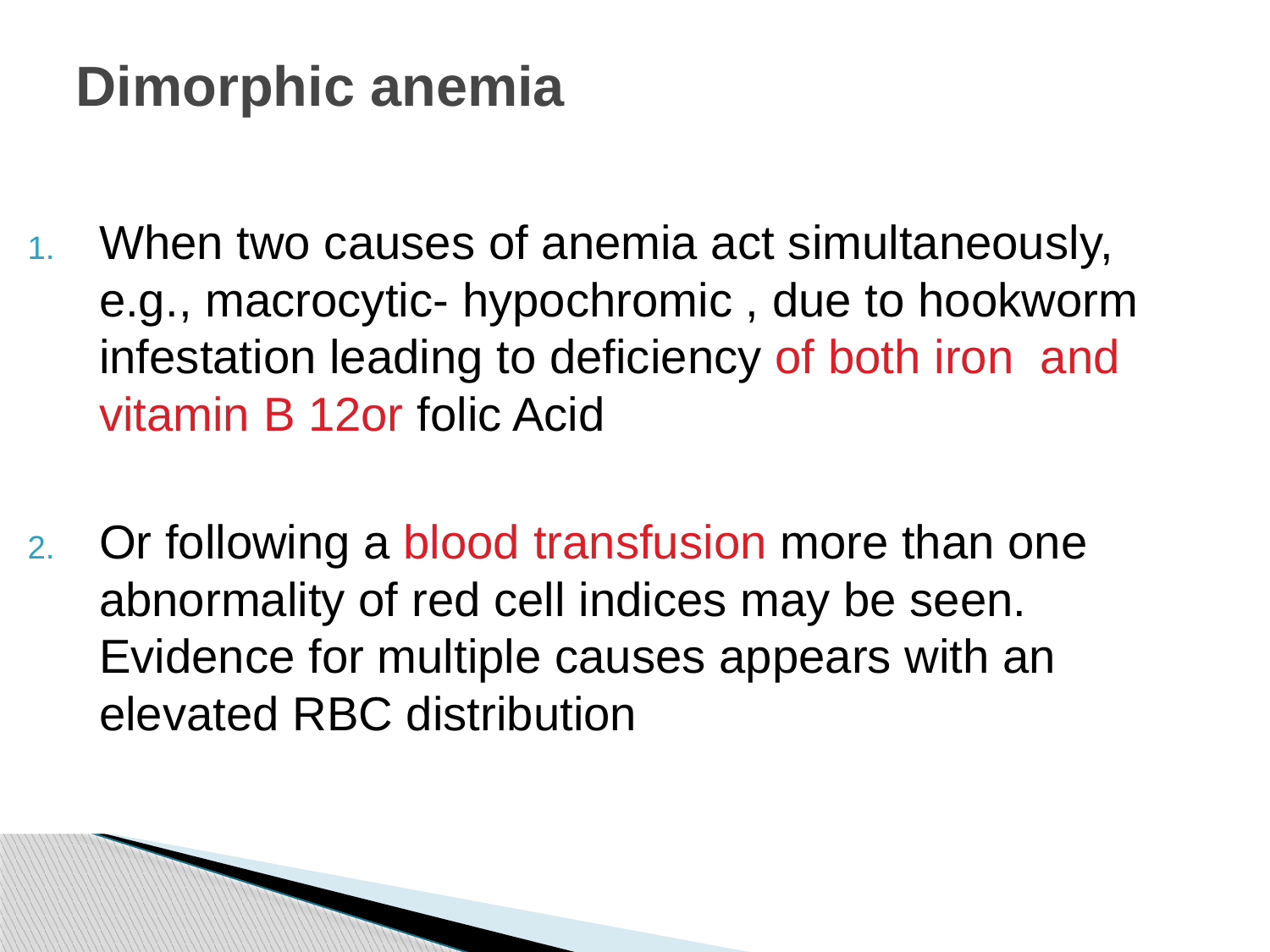

# Dimorphic anemia
When two causes of anemia act simultaneously, e.g., macrocytic- hypochromic , due to hookworm  infestation leading to deficiency of both iron  and vitamin B 12or folic Acid

Or following a blood transfusion more than one abnormality of red cell indices may be seen. Evidence for multiple causes appears with an elevated RBC distribution